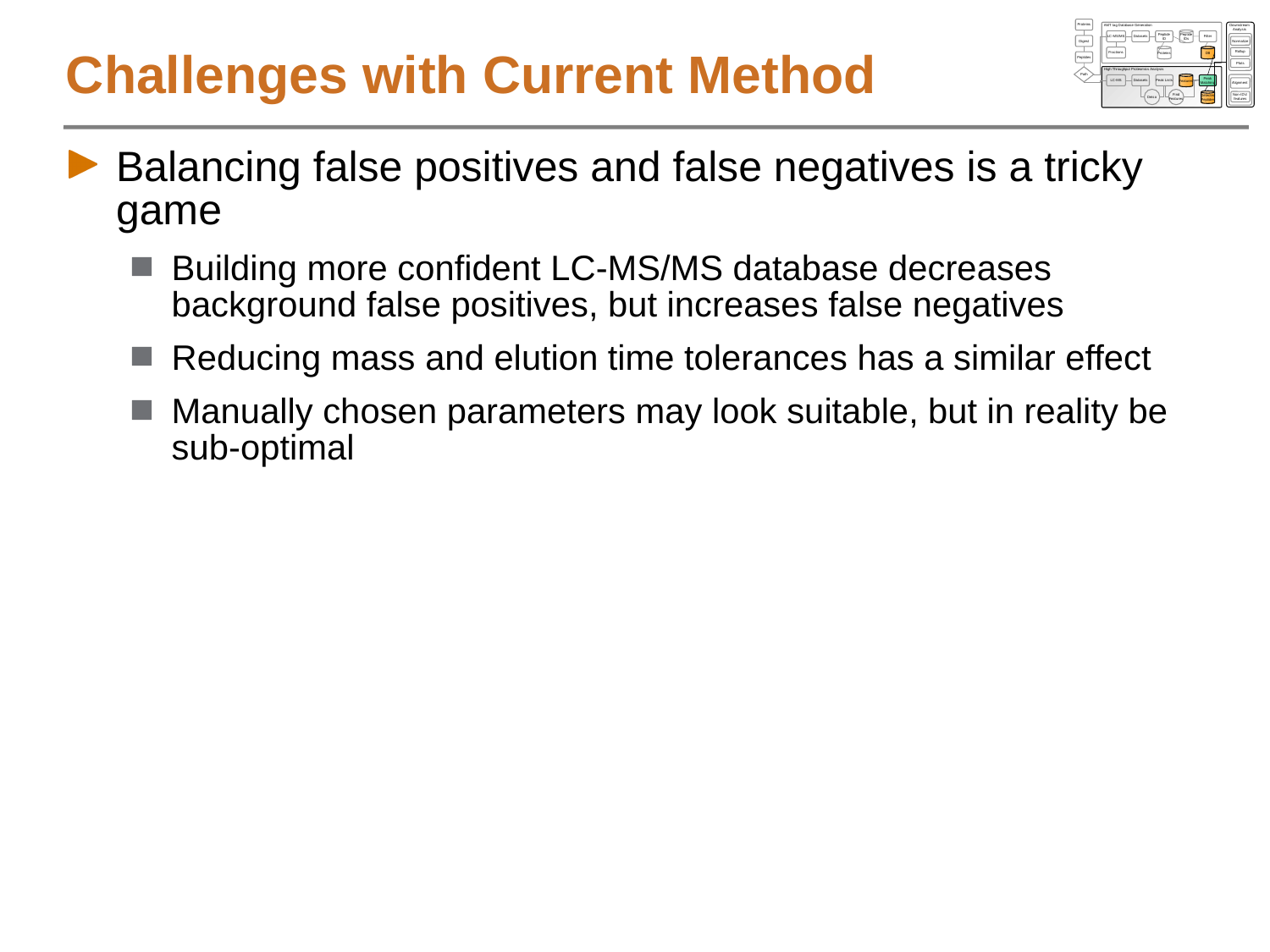

Proteins

Downstream Analysis
AMT tag Database Generation
Peptide
IDs
LC-MS/MS
Datasets
Peptide
ID
Filter

Digest
Normalize

Proteins

DB
Fractions
Rollup
Peptides
Plots

Path
High Throughput Proteomics Analysis
Features

LC-MS
Datasets
Peak Lists
Peak
Matching
Alignment
Non-ID'd
features

Deiso
Find
Features
Detected
Peptides
# Challenges with Current Method
Balancing false positives and false negatives is a tricky game
Building more confident LC-MS/MS database decreases background false positives, but increases false negatives
Reducing mass and elution time tolerances has a similar effect
Manually chosen parameters may look suitable, but in reality be sub-optimal